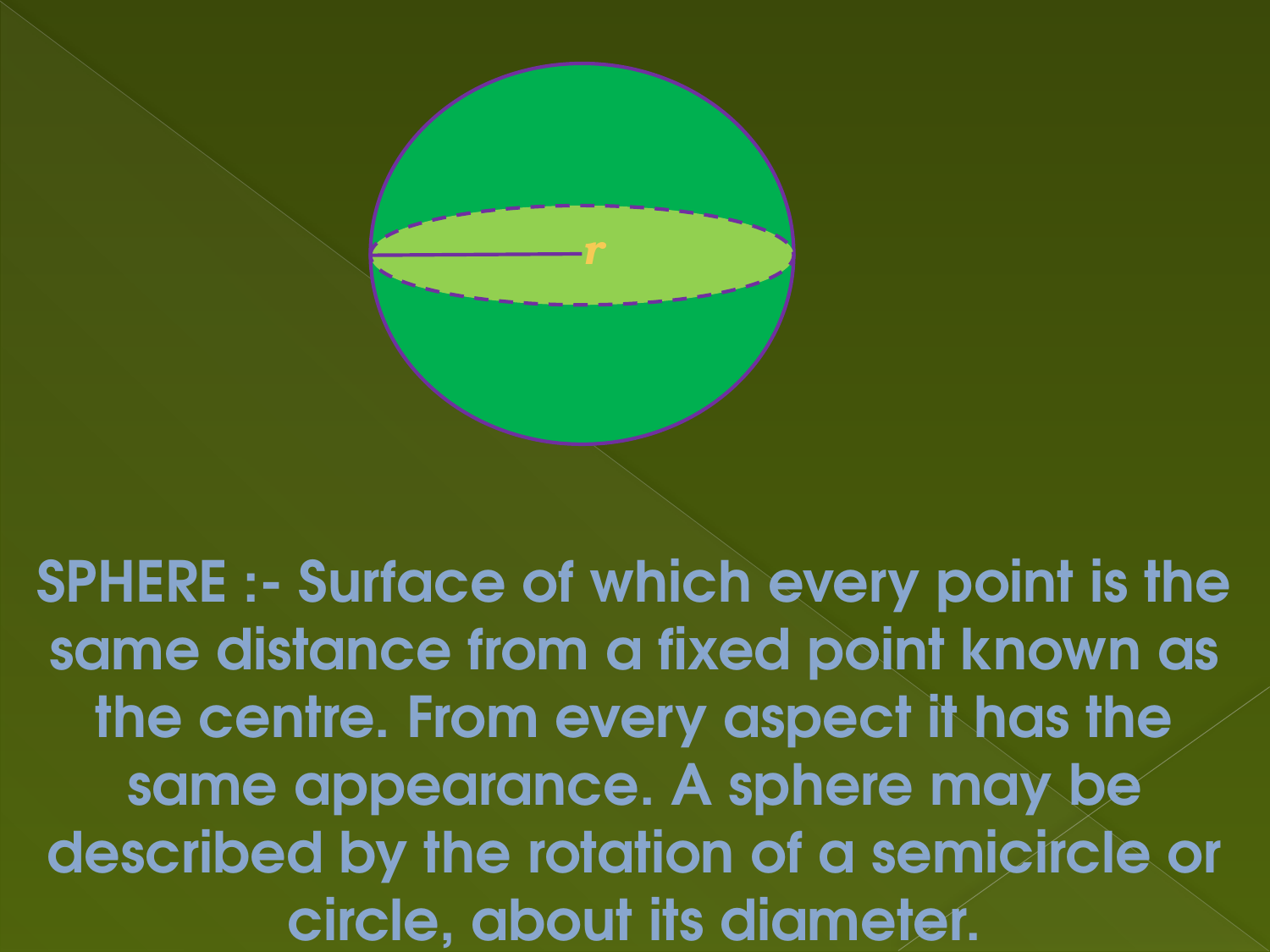

r
SPHERE :- Surface of which every point is the same distance from a fixed point known as the centre. From every aspect it has the same appearance. A sphere may be described by the rotation of a semicircle or circle, about its diameter.